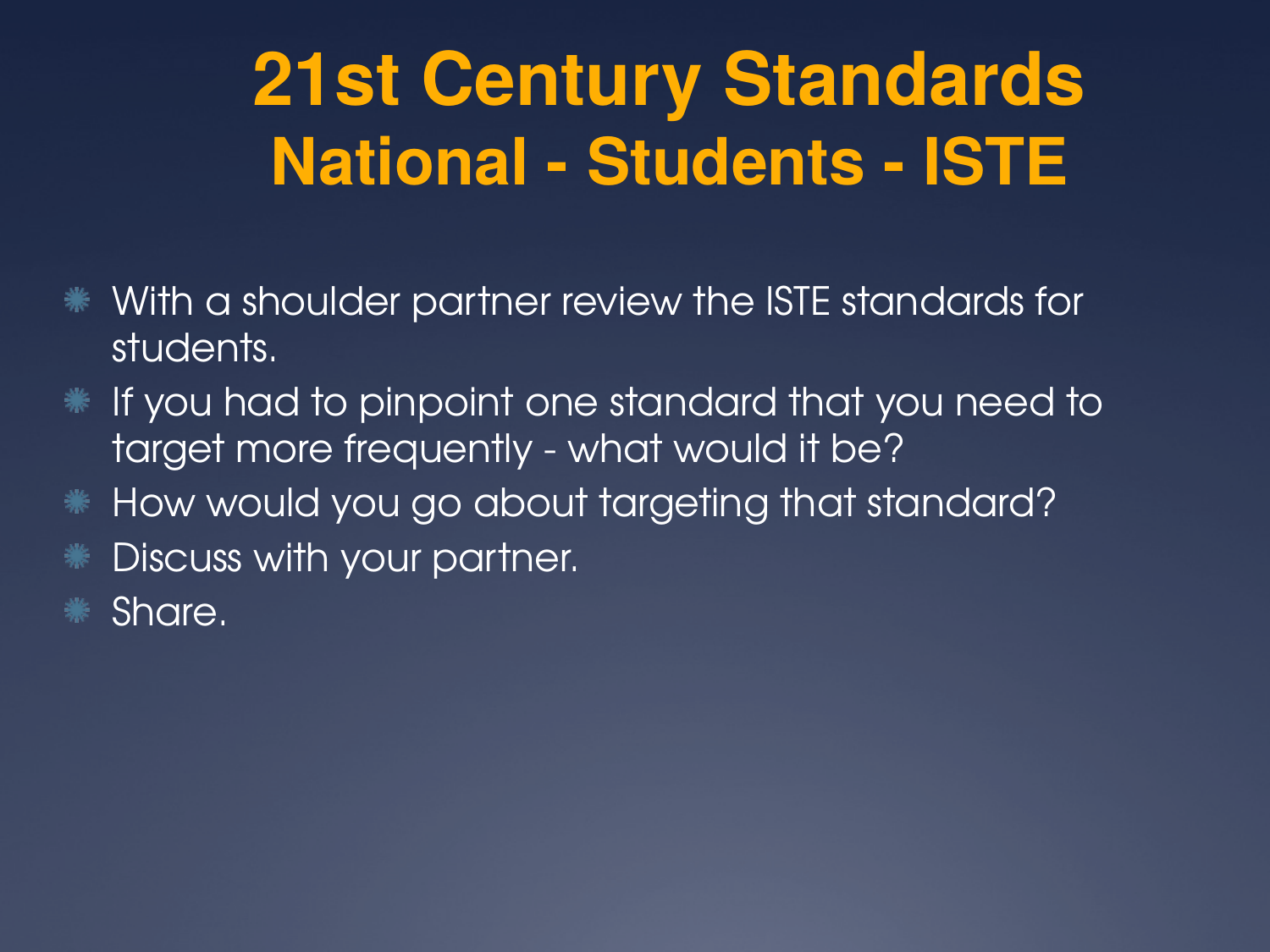

# 21st Century Standards National - Students - ISTE
With a shoulder partner review the ISTE standards for students.
If you had to pinpoint one standard that you need to target more frequently - what would it be?
How would you go about targeting that standard?
Discuss with your partner.
Share.